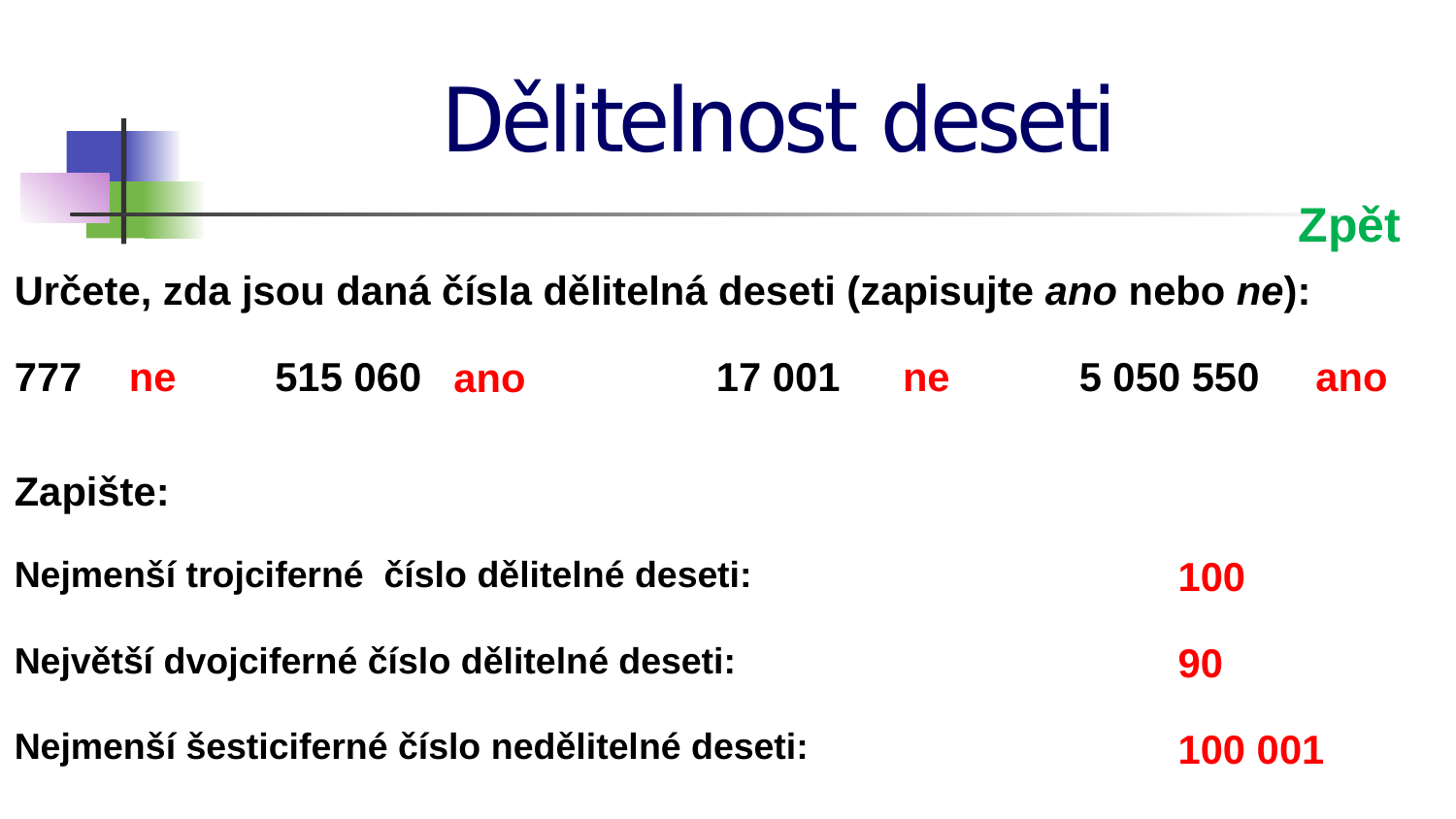

# Dělitelnost deseti
Zpět
Určete, zda jsou daná čísla dělitelná deseti (zapisujte ano nebo ne):
777
ne
515 060
17 001
ne
5 050 550
ano
ano
Zapište:
Nejmenší trojciferné  číslo dělitelné deseti:
100
Největší dvojciferné číslo dělitelné deseti:
90
Nejmenší šesticiferné číslo nedělitelné deseti:
100 001